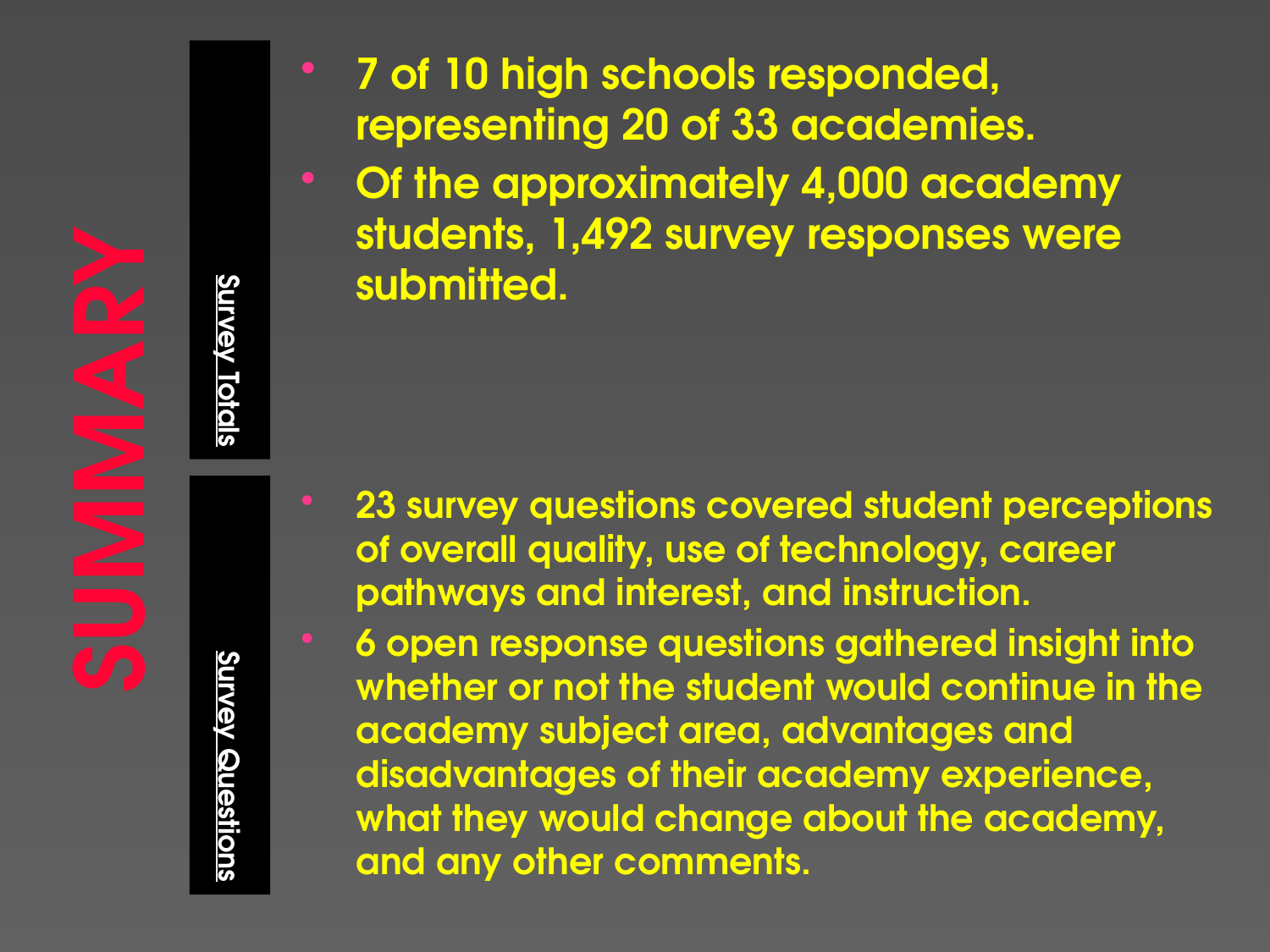

Survey Totals
7 of 10 high schools responded, representing 20 of 33 academies.
Of the approximately 4,000 academy students, 1,492 survey responses were submitted.

SUMMARY
Survey Questions
23 survey questions covered student perceptions of overall quality, use of technology, career pathways and interest, and instruction.
6 open response questions gathered insight into whether or not the student would continue in the academy subject area, advantages and disadvantages of their academy experience, what they would change about the academy, and any other comments.